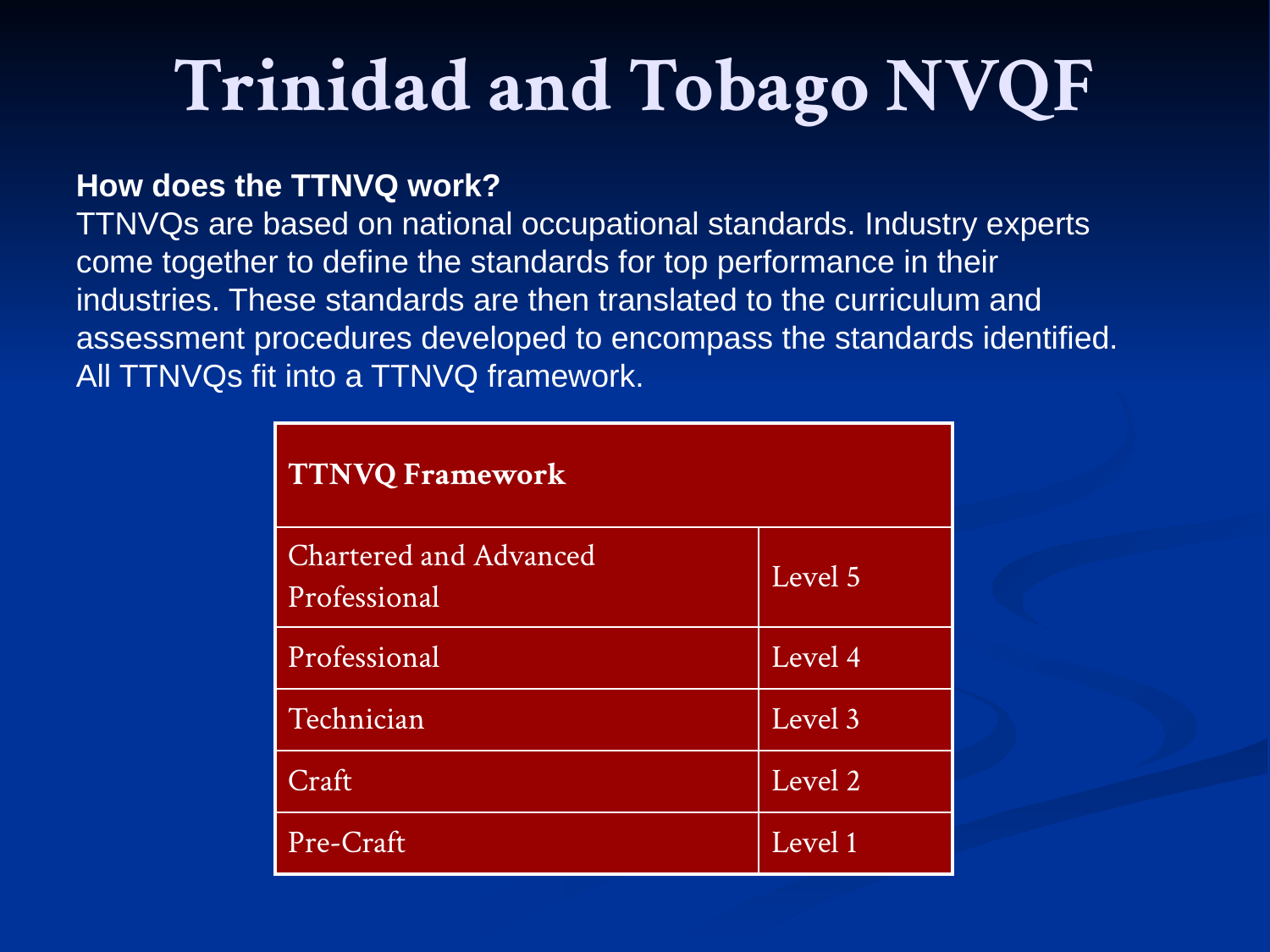

# Trinidad and Tobago NVQF

How does the TTNVQ work?
TTNVQs are based on national occupational standards. Industry experts come together to define the standards for top performance in their industries. These standards are then translated to the curriculum and assessment procedures developed to encompass the standards identified. All TTNVQs fit into a TTNVQ framework.
| TTNVQ Framework |  |
| --- | --- |
| Chartered and Advanced Professional | Level 5 |
| Professional | Level 4 |
| Technician | Level 3 |
| Craft | Level 2 |
| Pre-Craft | Level 1 |